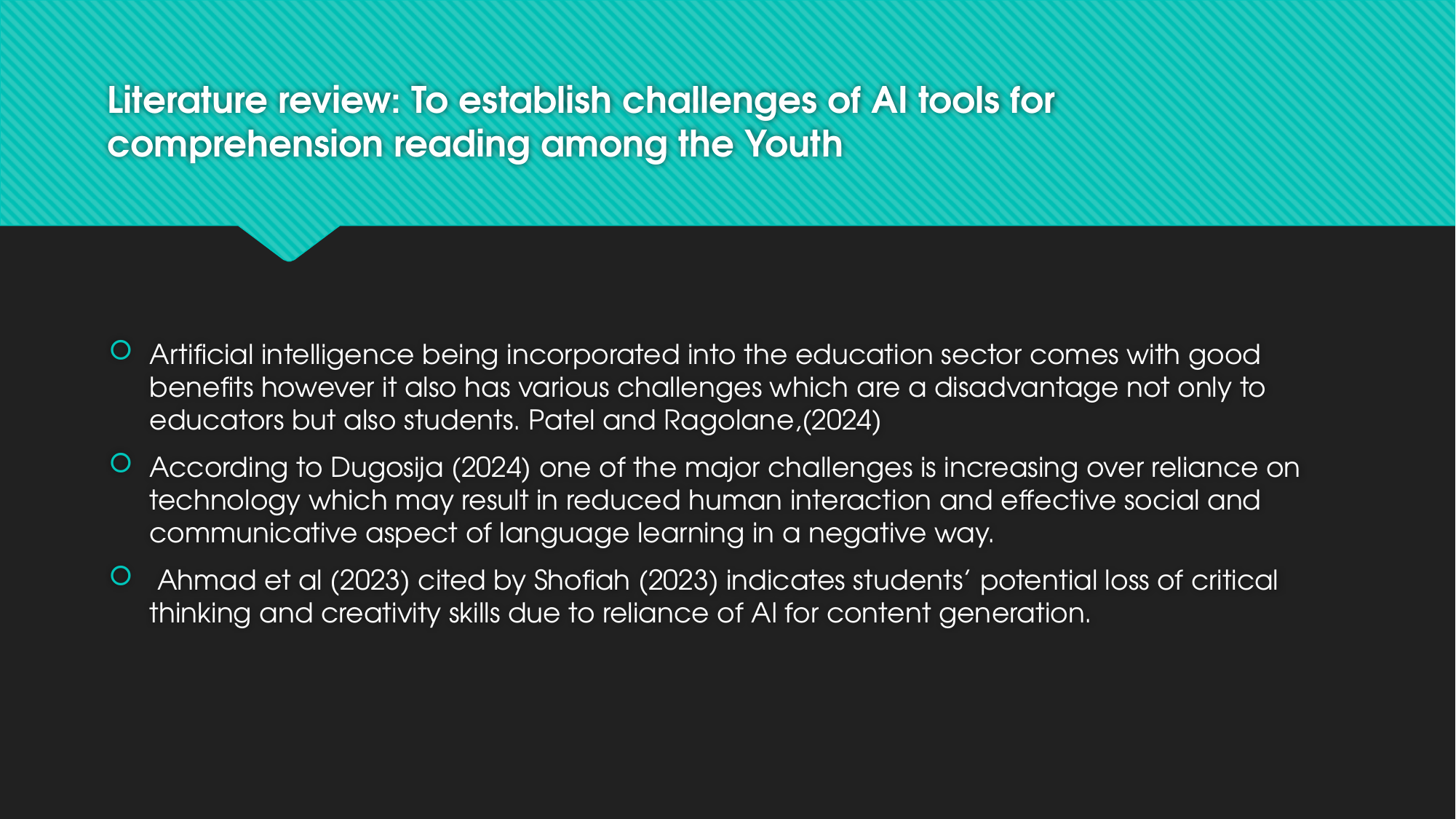

# Literature review: To establish challenges of AI tools for comprehension reading among the Youth
Artificial intelligence being incorporated into the education sector comes with good benefits however it also has various challenges which are a disadvantage not only to educators but also students. Patel and Ragolane,(2024)
According to Dugosija (2024) one of the major challenges is increasing over reliance on technology which may result in reduced human interaction and effective social and communicative aspect of language learning in a negative way.
 Ahmad et al (2023) cited by Shofiah (2023) indicates students’ potential loss of critical thinking and creativity skills due to reliance of AI for content generation.